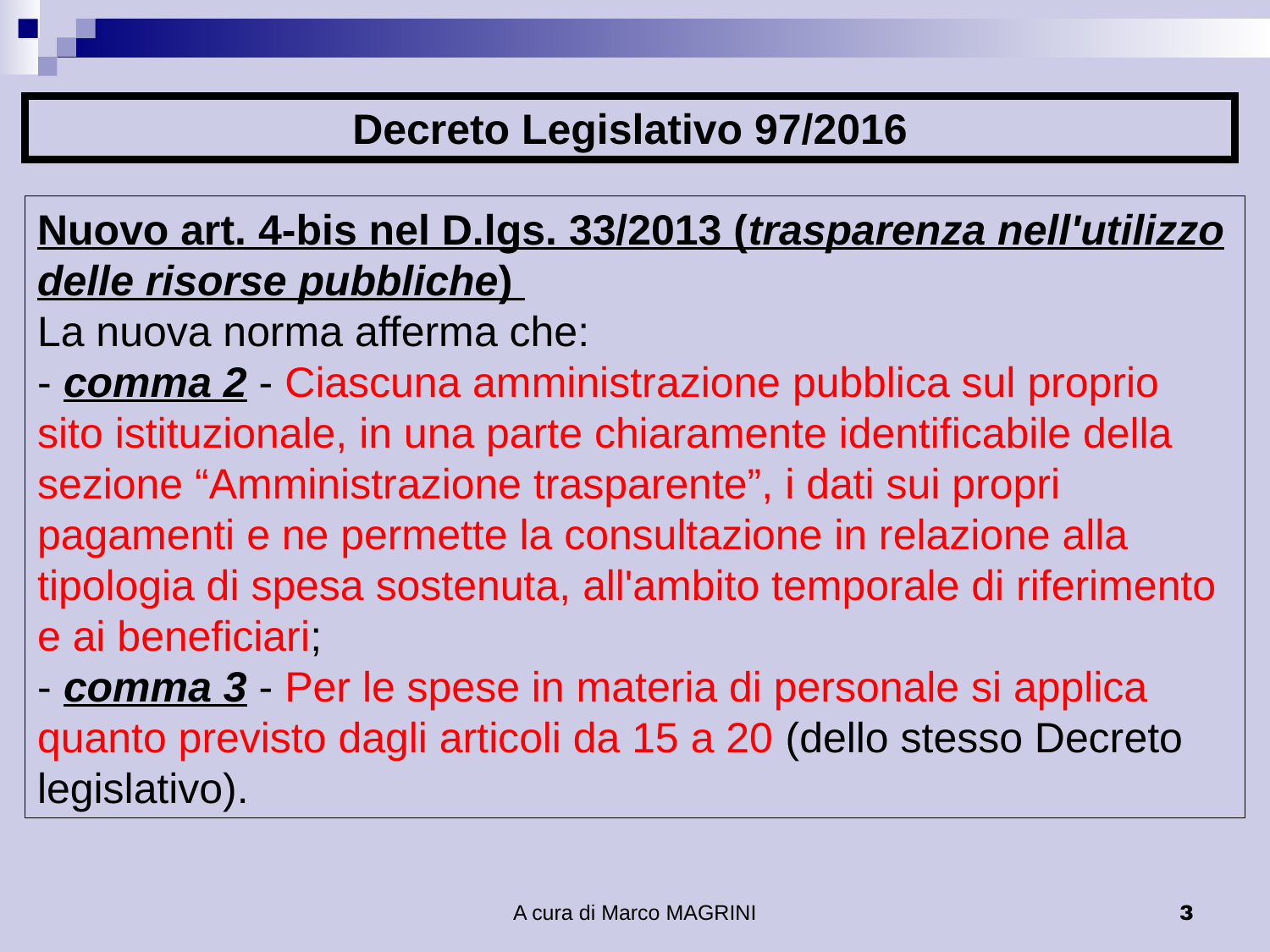

Decreto Legislativo 97/2016
Nuovo art. 4-bis nel D.lgs. 33/2013 (trasparenza nell'utilizzo delle risorse pubbliche)
La nuova norma afferma che:
- comma 2 - Ciascuna amministrazione pubblica sul proprio sito istituzionale, in una parte chiaramente identificabile della sezione “Amministrazione trasparente”, i dati sui propri pagamenti e ne permette la consultazione in relazione alla tipologia di spesa sostenuta, all'ambito temporale di riferimento e ai beneficiari;
- comma 3 - Per le spese in materia di personale si applica quanto previsto dagli articoli da 15 a 20 (dello stesso Decreto legislativo).

A cura di Marco MAGRINI
3